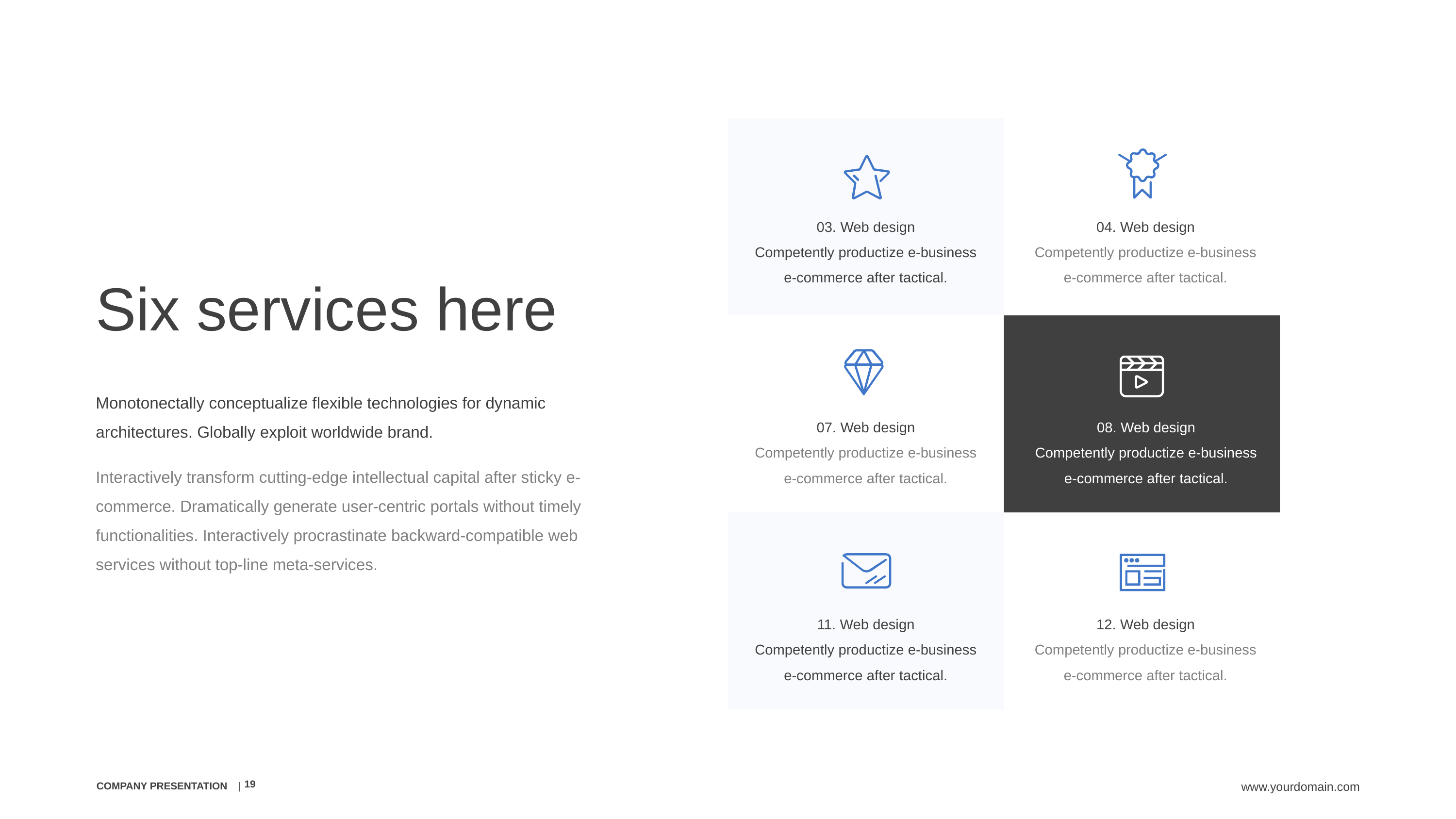

03. Web design
Competently productize e-business e-commerce after tactical.
04. Web design
Competently productize e-business e-commerce after tactical.
Six services here

Monotonectally conceptualize flexible technologies for dynamic architectures. Globally exploit worldwide brand.
07. Web design
Competently productize e-business e-commerce after tactical.
08. Web design
Competently productize e-business e-commerce after tactical.
Interactively transform cutting-edge intellectual capital after sticky e-commerce. Dramatically generate user-centric portals without timely functionalities. Interactively procrastinate backward-compatible web services without top-line meta-services.

11. Web design
Competently productize e-business e-commerce after tactical.
12. Web design
Competently productize e-business e-commerce after tactical.